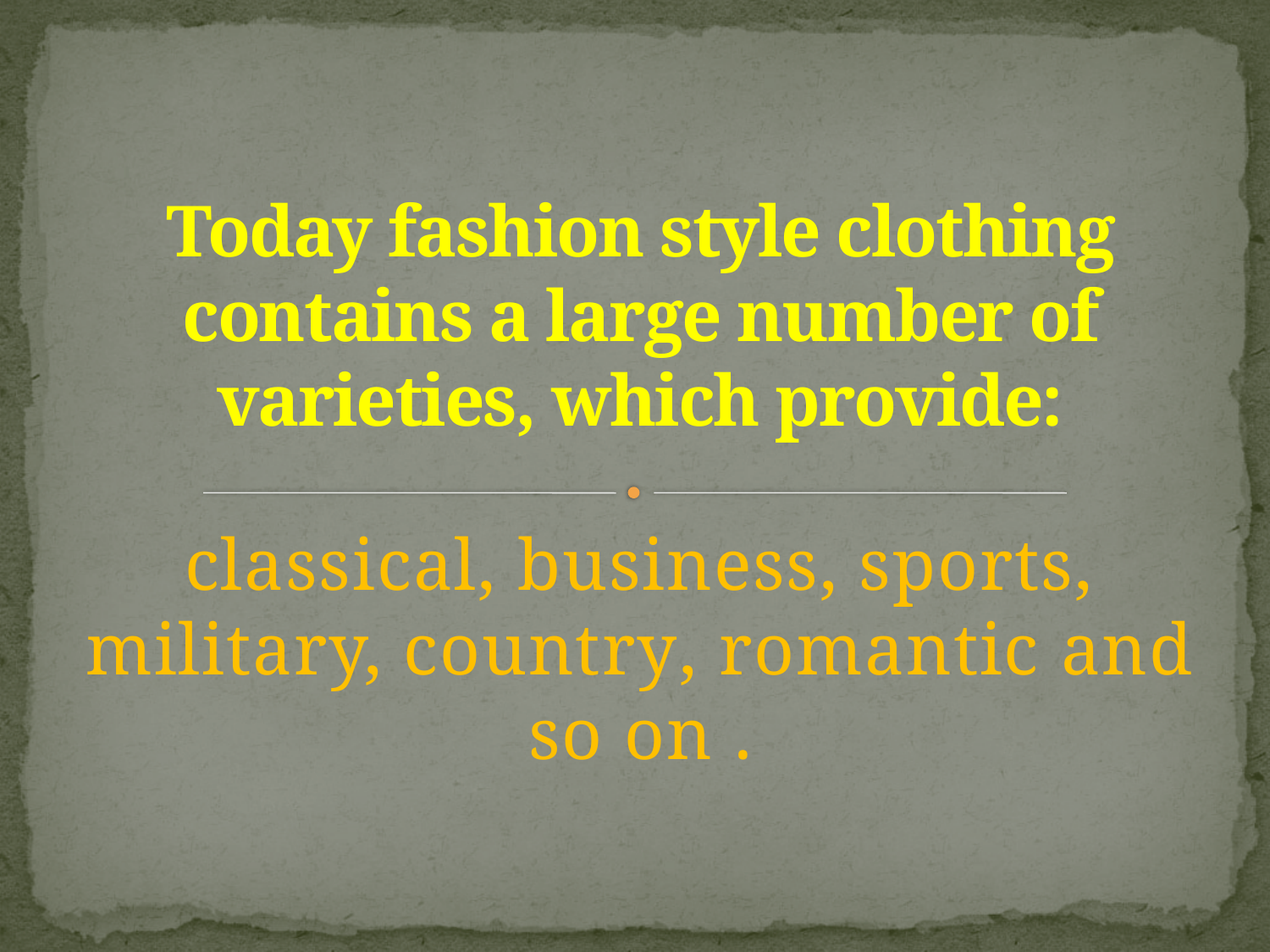

# Today fashion style clothing contains a large number of varieties, which provide:
classical, business, sports, military, country, romantic and so on .